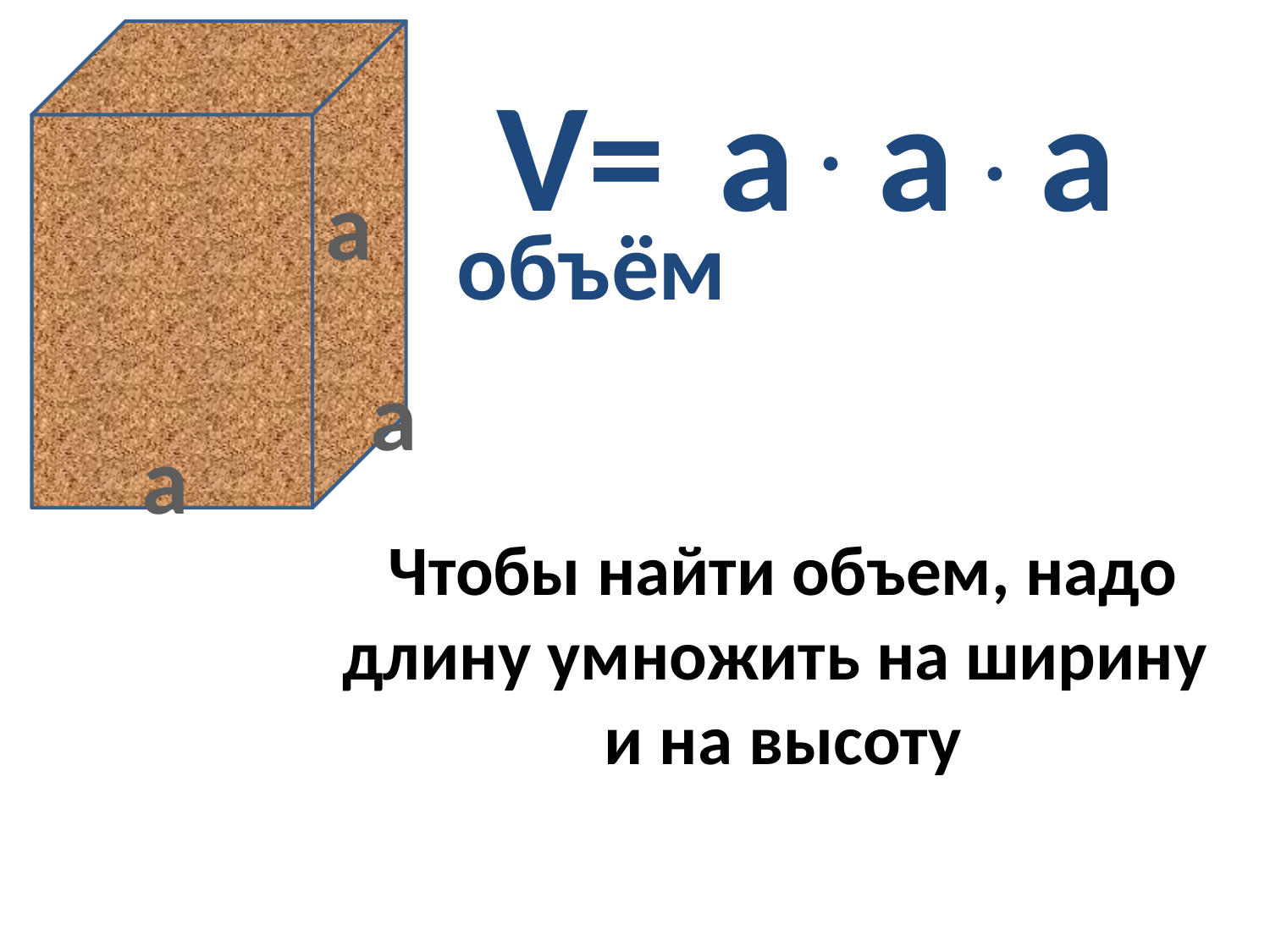

V=

а
а
а
.
.
а
объём
а
а
Чтобы найти объем, надо длину умножить на ширину
и на высоту